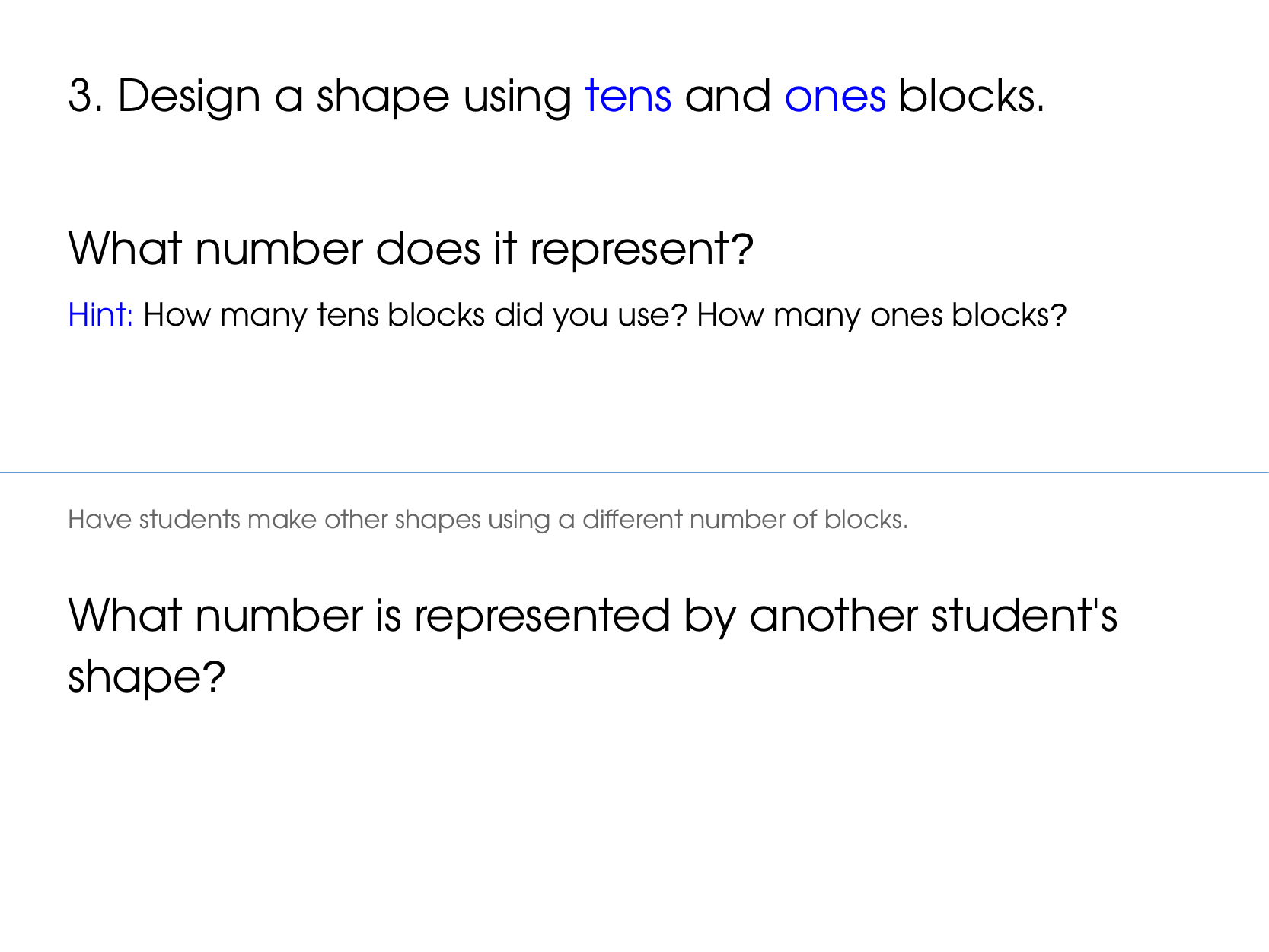

3. Design a shape using tens and ones blocks.

What number does it represent?
Hint: How many tens blocks did you use? How many ones blocks?
Have students make other shapes using a different number of blocks.
What number is represented by another student's shape?